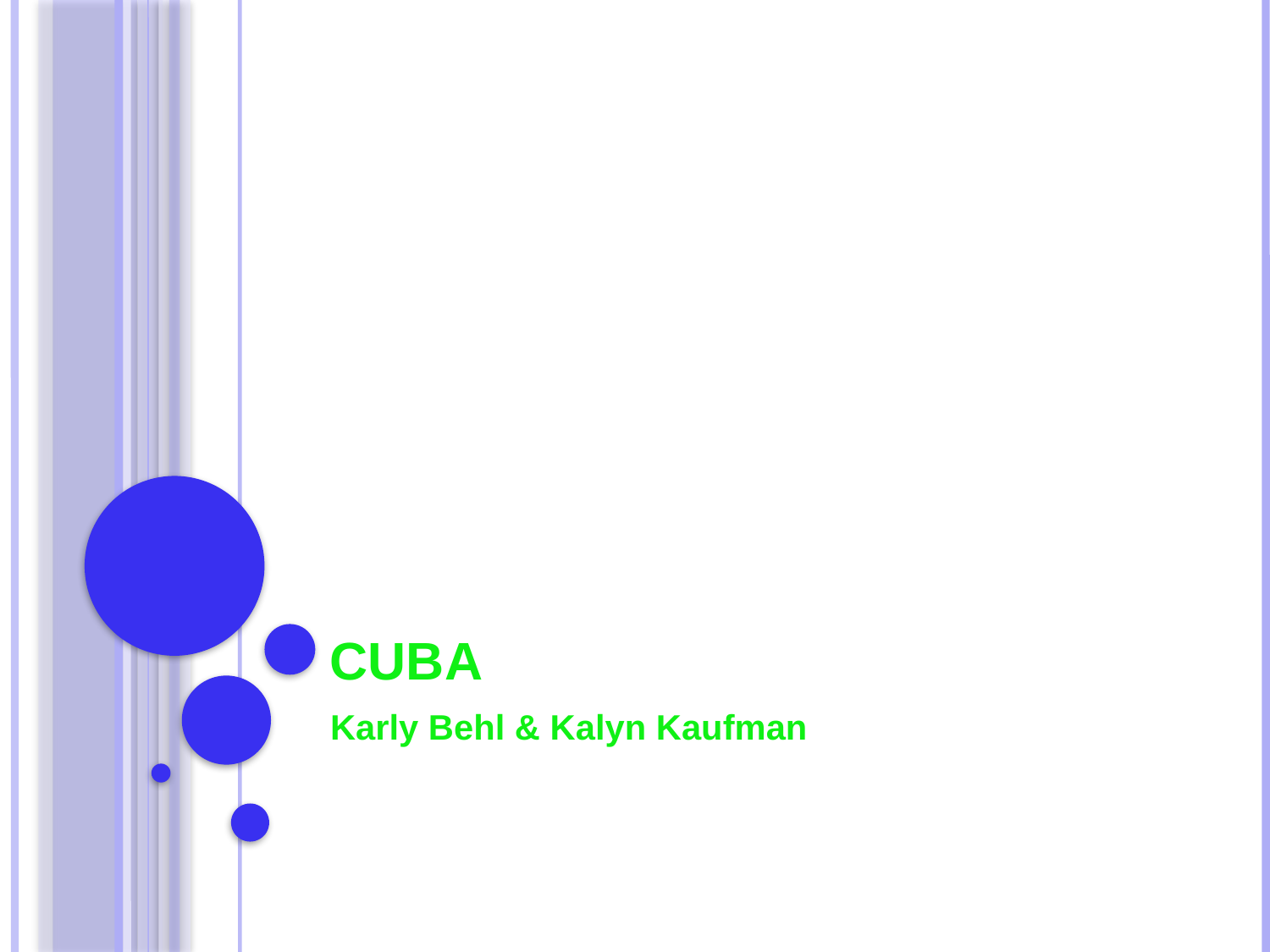

# CUBA
Karly Behl & Kalyn Kaufman